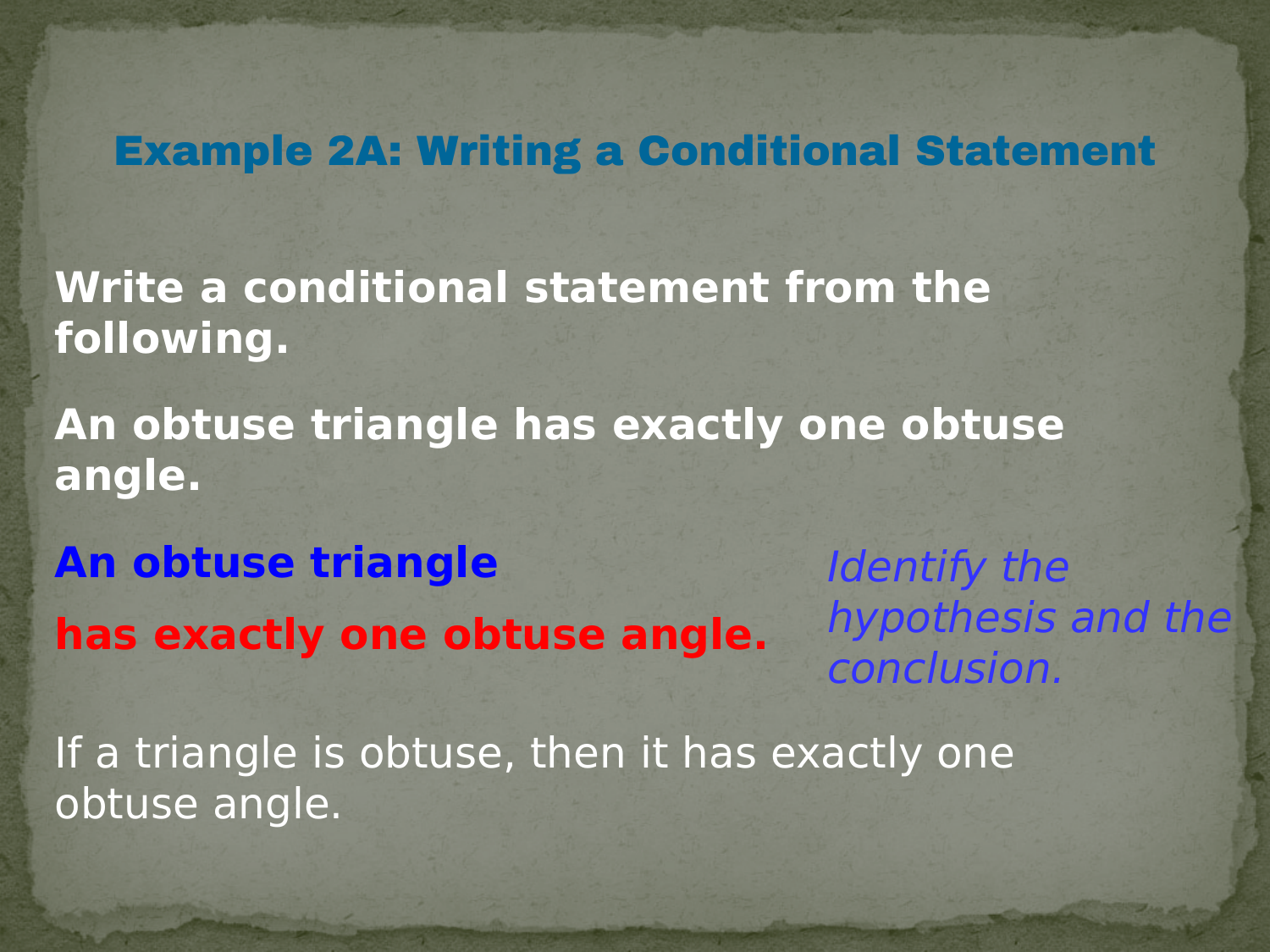

Example 2A: Writing a Conditional Statement
Write a conditional statement from the following.
An obtuse triangle has exactly one obtuse angle.
An obtuse triangle
has exactly one obtuse angle.
Identify the hypothesis and the conclusion.
If a triangle is obtuse, then it has exactly one obtuse angle.